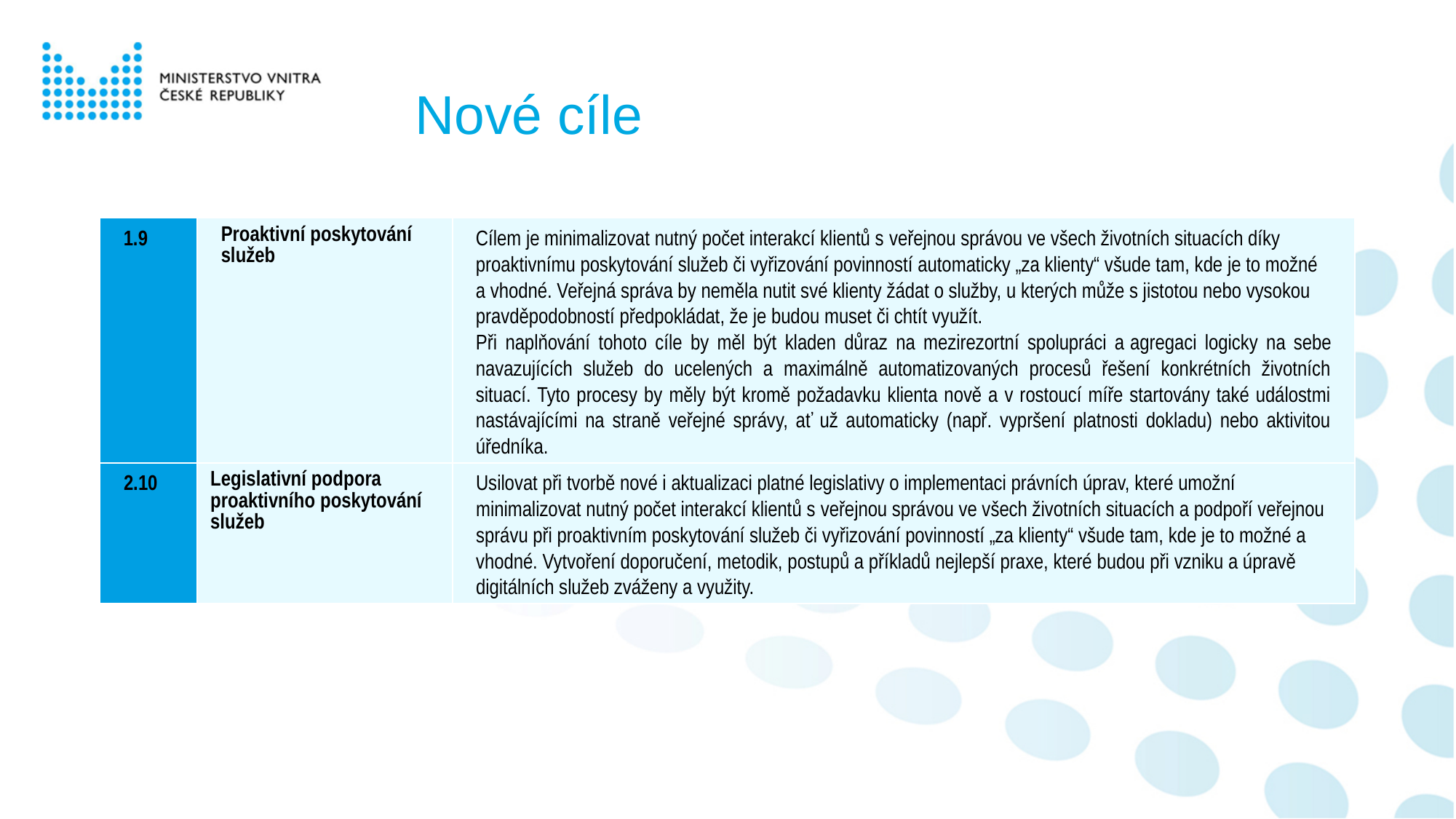

# Nové cíle
| 1.9 | Proaktivní poskytování služeb | Cílem je minimalizovat nutný počet interakcí klientů s veřejnou správou ve všech životních situacích díky proaktivnímu poskytování služeb či vyřizování povinností automaticky „za klienty“ všude tam, kde je to možné a vhodné. Veřejná správa by neměla nutit své klienty žádat o služby, u kterých může s jistotou nebo vysokou pravděpodobností předpokládat, že je budou muset či chtít využít. Při naplňování tohoto cíle by měl být kladen důraz na mezirezortní spolupráci a agregaci logicky na sebe navazujících služeb do ucelených a maximálně automatizovaných procesů řešení konkrétních životních situací. Tyto procesy by měly být kromě požadavku klienta nově a v rostoucí míře startovány také událostmi nastávajícími na straně veřejné správy, ať už automaticky (např. vypršení platnosti dokladu) nebo aktivitou úředníka. |
| --- | --- | --- |
| 2.10 | Legislativní podpora proaktivního poskytování služeb | Usilovat při tvorbě nové i aktualizaci platné legislativy o implementaci právních úprav, které umožní minimalizovat nutný počet interakcí klientů s veřejnou správou ve všech životních situacích a podpoří veřejnou správu při proaktivním poskytování služeb či vyřizování povinností „za klienty“ všude tam, kde je to možné a vhodné. Vytvoření doporučení, metodik, postupů a příkladů nejlepší praxe, které budou při vzniku a úpravě digitálních služeb zváženy a využity. |